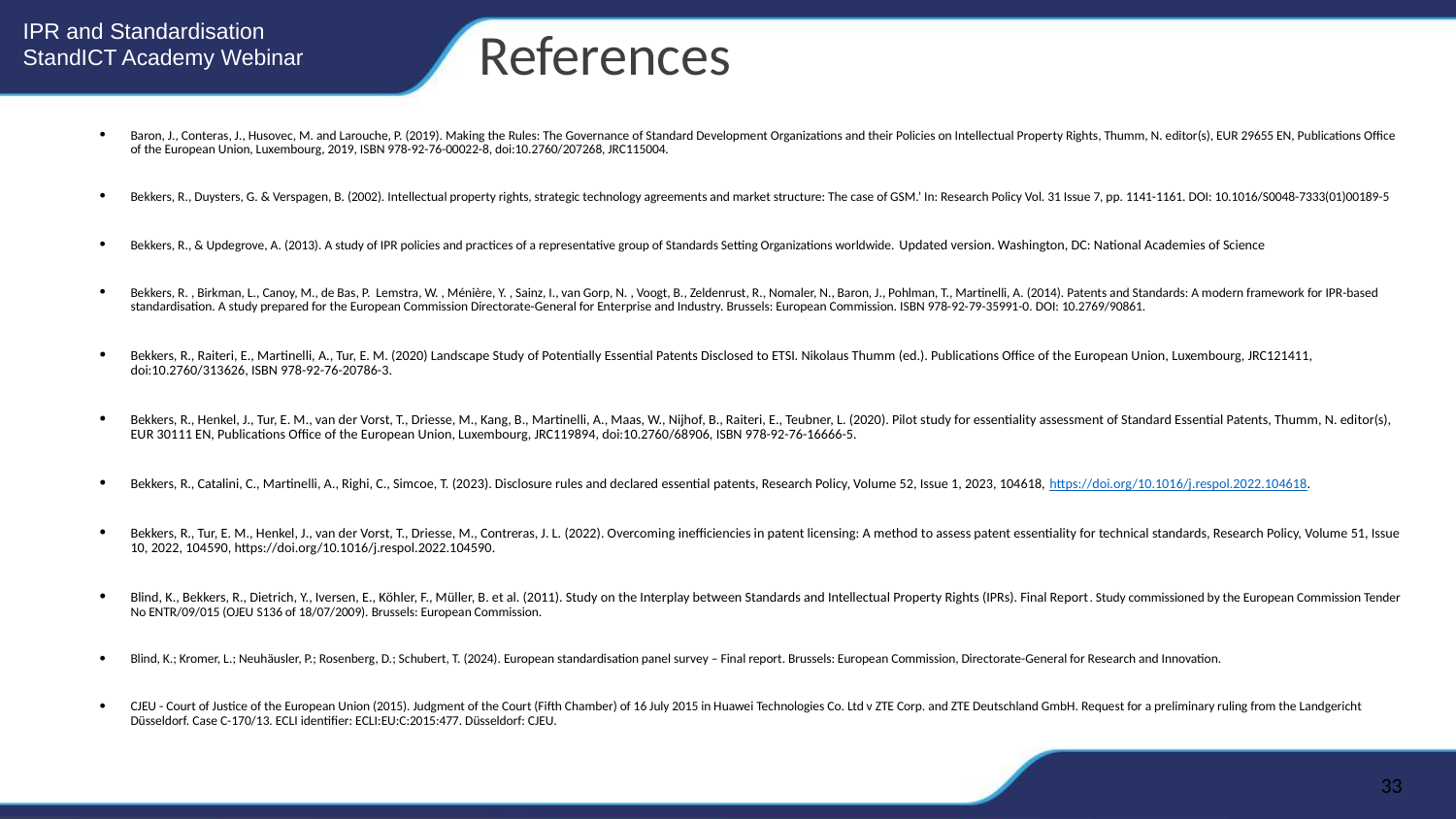

References

Baron, J., Conteras, J., Husovec, M. and Larouche, P. (2019). Making the Rules: The Governance of Standard Development Organizations and their Policies on Intellectual Property Rights, Thumm, N. editor(s), EUR 29655 EN, Publications Office of the European Union, Luxembourg, 2019, ISBN 978-92-76-00022-8, doi:10.2760/207268, JRC115004.

Bekkers, R., Duysters, G. & Verspagen, B. (2002). Intellectual property rights, strategic technology agreements and market structure: The case of GSM.’ In: Research Policy Vol. 31 Issue 7, pp. 1141-1161. DOI: 10.1016/S0048-7333(01)00189-5

Bekkers, R., & Updegrove, A. (2013). A study of IPR policies and practices of a representative group of Standards Setting Organizations worldwide. Updated version. Washington, DC: National Academies of Science

Bekkers, R. , Birkman, L., Canoy, M., de Bas, P.  Lemstra, W. , Ménière, Y. , Sainz, I., van Gorp, N. , Voogt, B., Zeldenrust, R., Nomaler, N., Baron, J., Pohlman, T., Martinelli, A. (2014). Patents and Standards: A modern framework for IPR-based standardisation. A study prepared for the European Commission Directorate-General for Enterprise and Industry. Brussels: European Commission. ISBN 978-92-79-35991-0. DOI: 10.2769/90861.

Bekkers, R., Raiteri, E., Martinelli, A., Tur, E. M. (2020) Landscape Study of Potentially Essential Patents Disclosed to ETSI. Nikolaus Thumm (ed.). Publications Office of the European Union, Luxembourg, JRC121411, doi:10.2760/313626, ISBN 978-92-76-20786-3.

Bekkers, R., Henkel, J., Tur, E. M., van der Vorst, T., Driesse, M., Kang, B., Martinelli, A., Maas, W., Nijhof, B., Raiteri, E., Teubner, L. (2020). Pilot study for essentiality assessment of Standard Essential Patents, Thumm, N. editor(s), EUR 30111 EN, Publications Office of the European Union, Luxembourg, JRC119894, doi:10.2760/68906, ISBN 978-92-76-16666-5.

Bekkers, R., Catalini, C., Martinelli, A., Righi, C., Simcoe, T. (2023). Disclosure rules and declared essential patents, Research Policy, Volume 52, Issue 1, 2023, 104618, https://doi.org/10.1016/j.respol.2022.104618.

Bekkers, R., Tur, E. M., Henkel, J., van der Vorst, T., Driesse, M., Contreras, J. L. (2022). Overcoming inefficiencies in patent licensing: A method to assess patent essentiality for technical standards, Research Policy, Volume 51, Issue 10, 2022, 104590, https://doi.org/10.1016/j.respol.2022.104590.

Blind, K., Bekkers, R., Dietrich, Y., Iversen, E., Köhler, F., Müller, B. et al. (2011). Study on the Interplay between Standards and Intellectual Property Rights (IPRs). Final Report. Study commissioned by the European Commission Tender No ENTR/09/015 (OJEU S136 of 18/07/2009). Brussels: European Commission.

Blind, K.; Kromer, L.; Neuhäusler, P.; Rosenberg, D.; Schubert, T. (2024). European standardisation panel survey – Final report. Brussels: European Commission, Directorate-General for Research and Innovation.

CJEU - Court of Justice of the European Union (2015). Judgment of the Court (Fifth Chamber) of 16 July 2015 in Huawei Technologies Co. Ltd v ZTE Corp. and ZTE Deutschland GmbH. Request for a preliminary ruling from the Landgericht Düsseldorf. Case C-170/13. ECLI identifier: ECLI:EU:C:2015:477. Düsseldorf: CJEU.